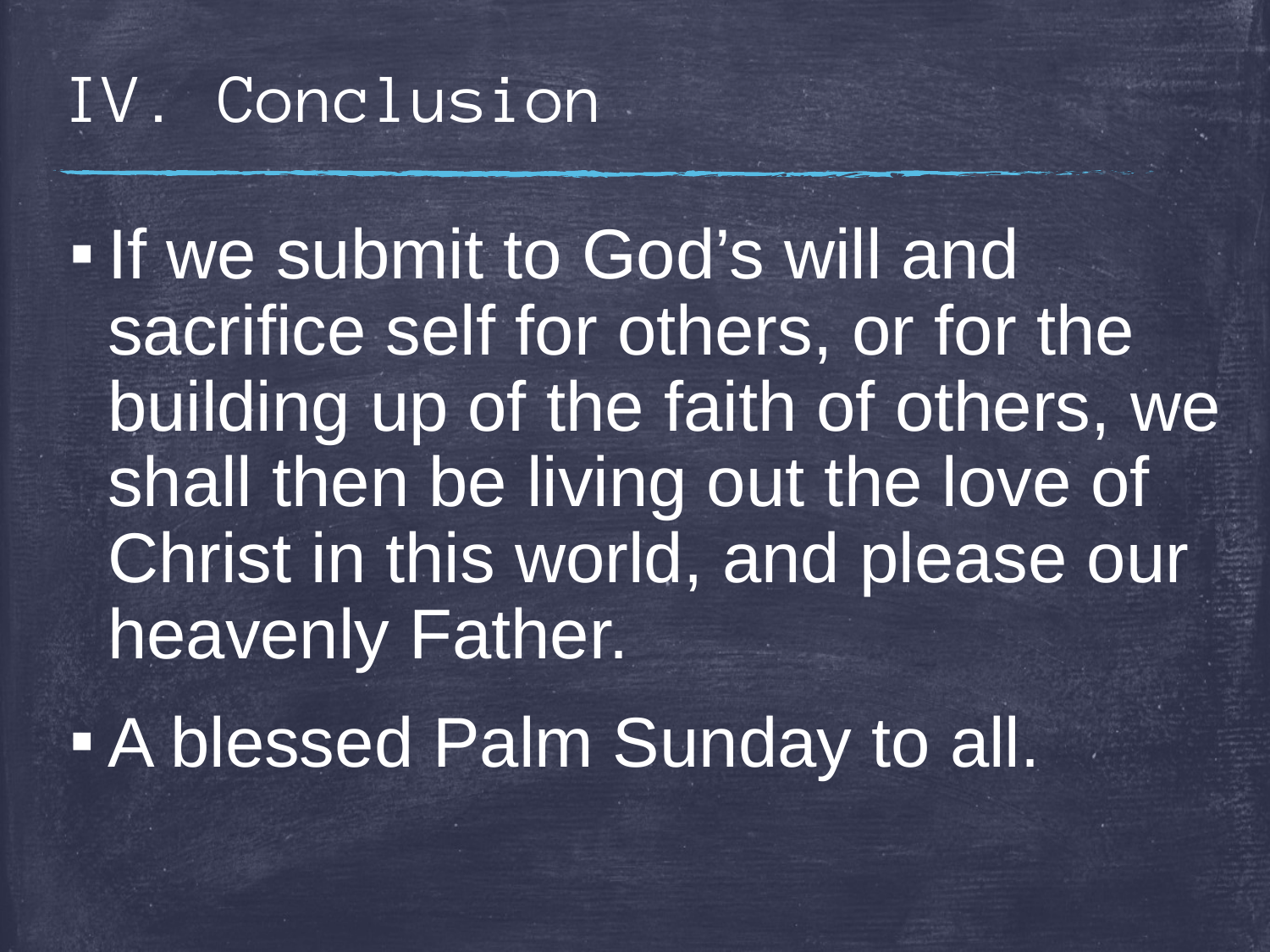

# IV. Conclusion
If we submit to God’s will and sacrifice self for others, or for the building up of the faith of others, we shall then be living out the love of Christ in this world, and please our heavenly Father.
A blessed Palm Sunday to all.